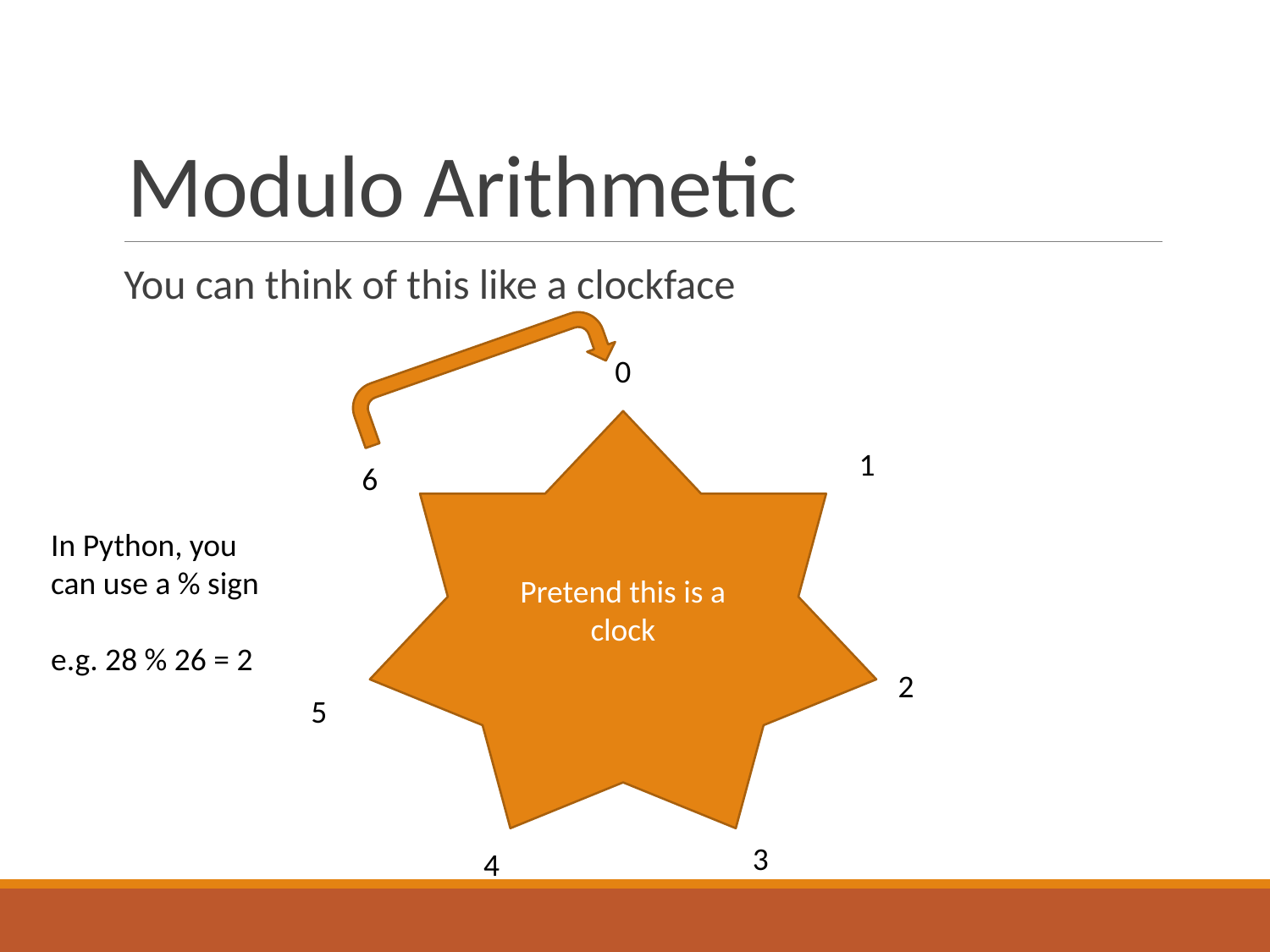

# Modulo Arithmetic
You can think of this like a clockface

0

Pretend this is a clock
1
6
In Python, you can use a % sign

e.g. 28 % 26 = 2
2
5
3
4